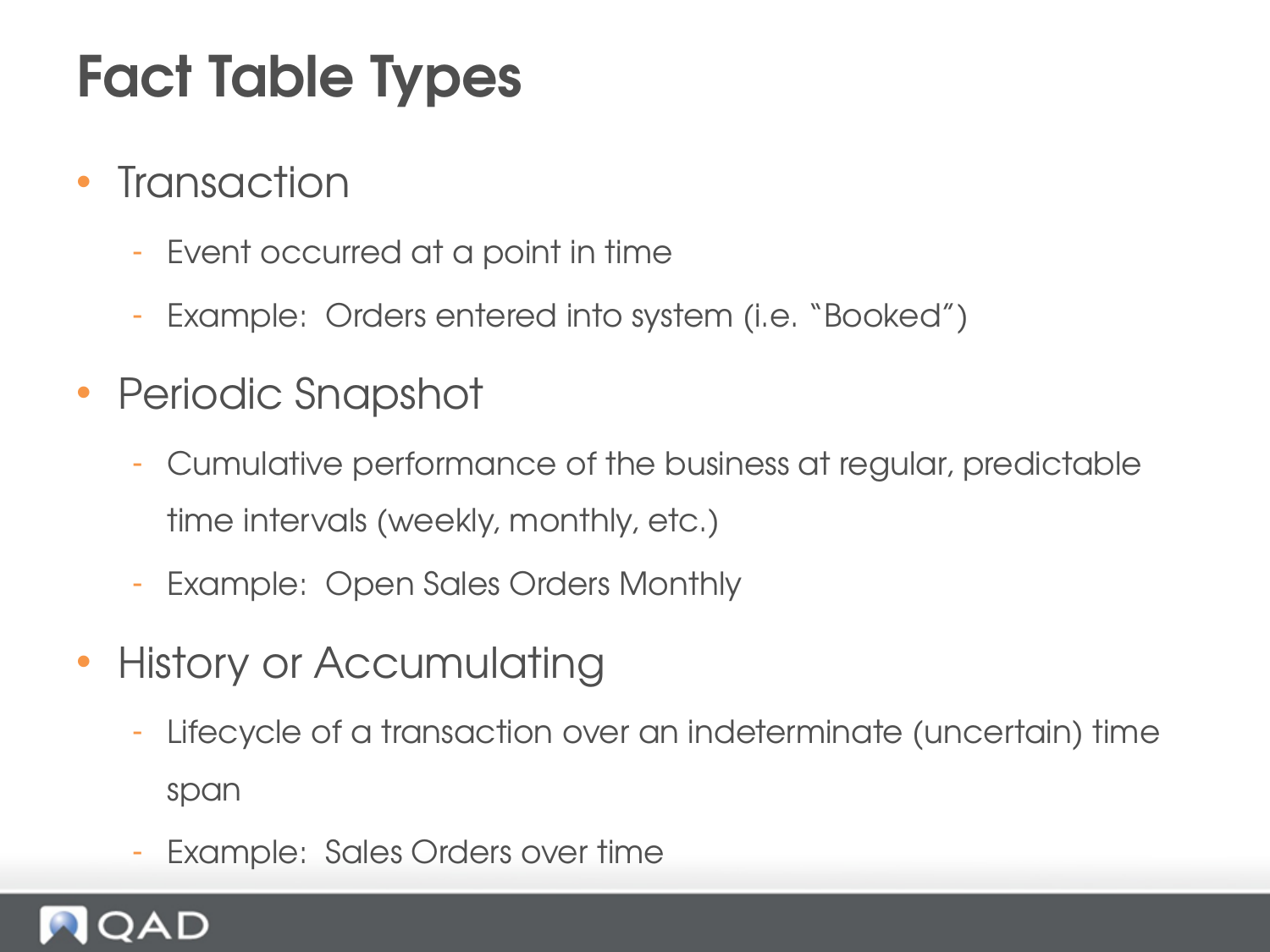

# Fact Table Types
Transaction
Event occurred at a point in time
Example:  Orders entered into system (i.e. “Booked”)
Periodic Snapshot
Cumulative performance of the business at regular, predictable time intervals (weekly, monthly, etc.)
Example:  Open Sales Orders Monthly
History or Accumulating
Lifecycle of a transaction over an indeterminate (uncertain) time span
Example:  Sales Orders over time